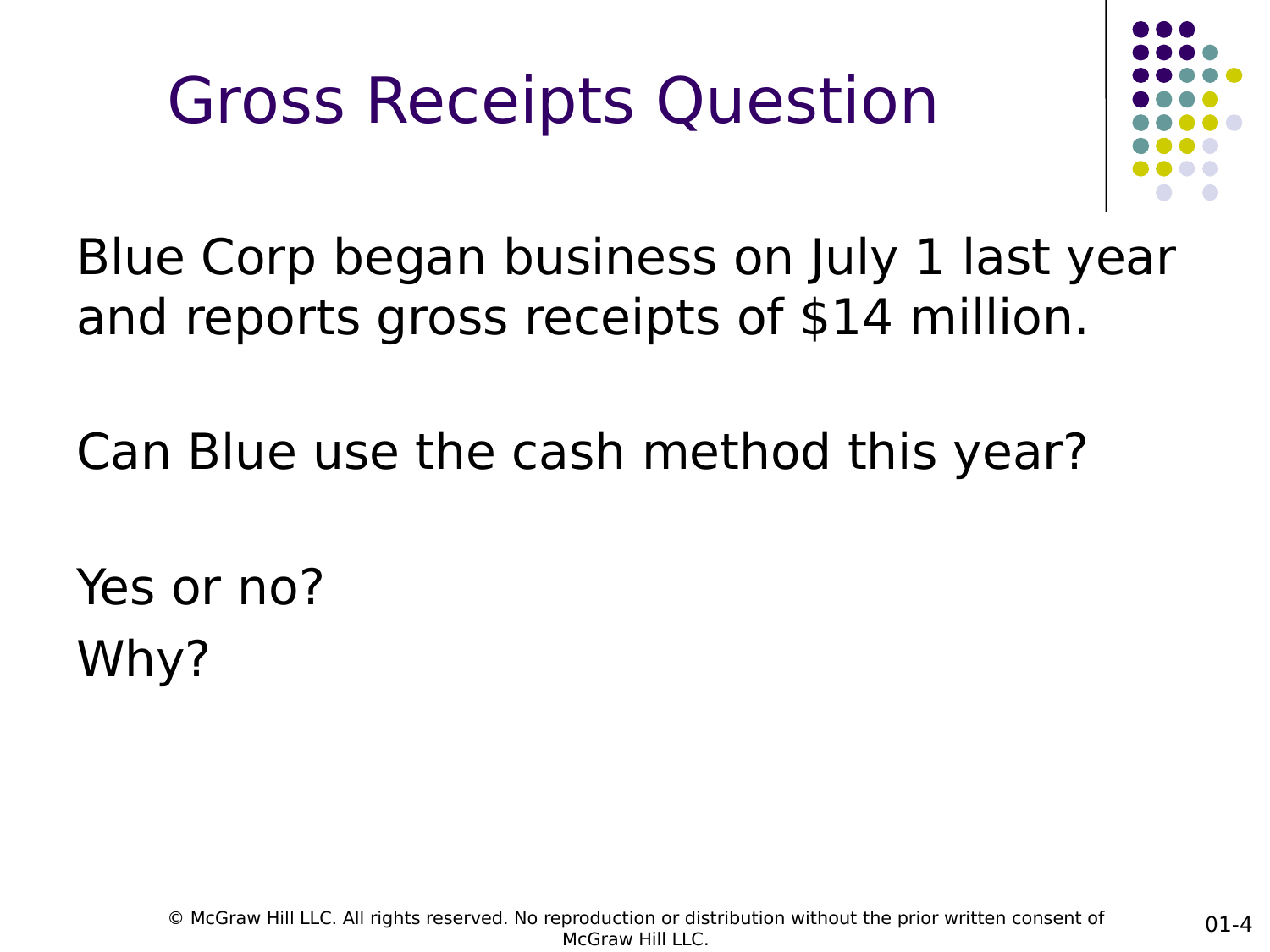

# Gross Receipts Question
Blue Corp began business on July 1 last year and reports gross receipts of $14 million.

Can Blue use the cash method this year?

Yes or no?
Why?
01-4